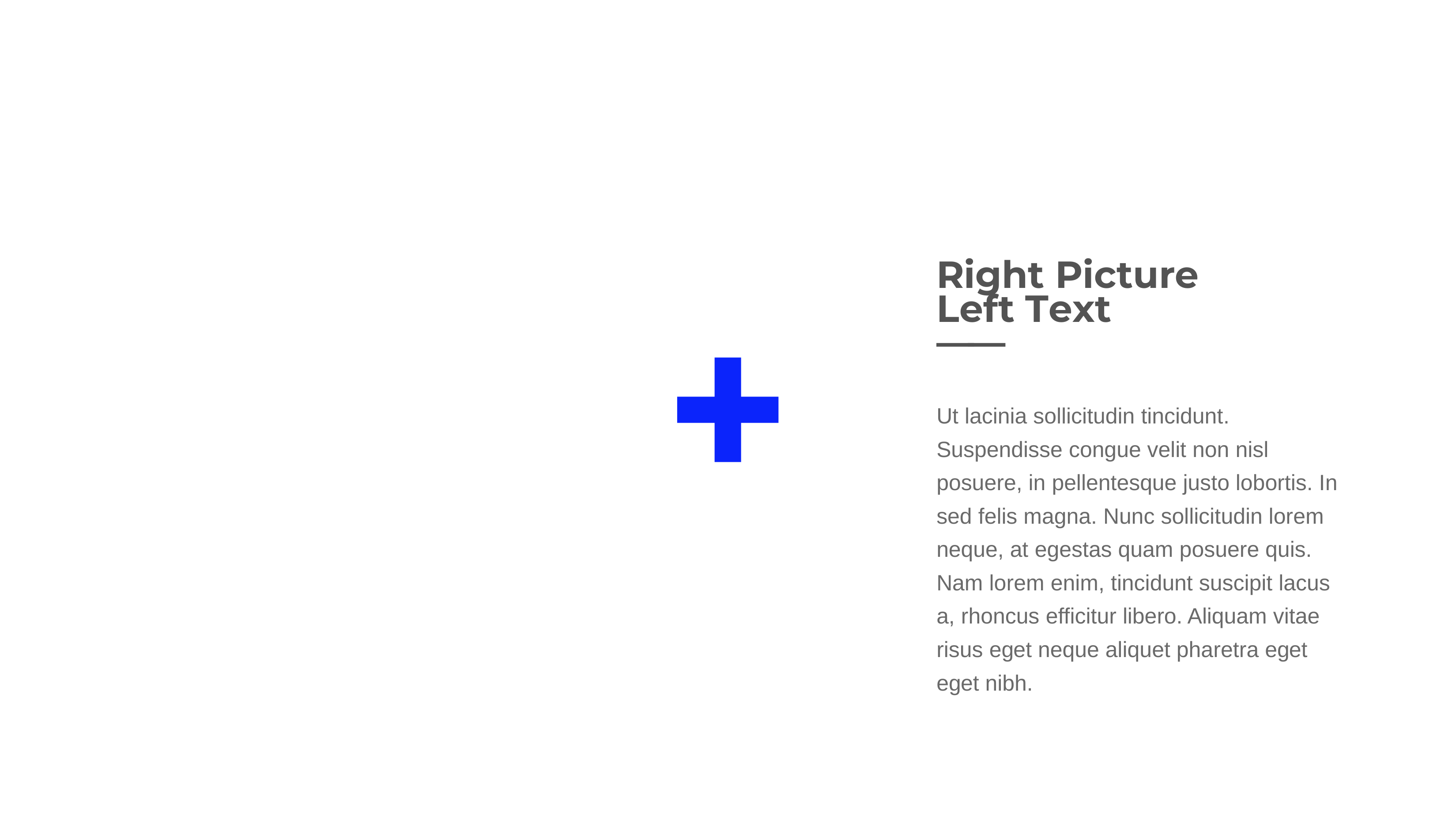

Right Picture
Left Text
——

Ut lacinia sollicitudin tincidunt. Suspendisse congue velit non nisl posuere, in pellentesque justo lobortis. In sed felis magna. Nunc sollicitudin lorem neque, at egestas quam posuere quis. Nam lorem enim, tincidunt suscipit lacus a, rhoncus efficitur libero. Aliquam vitae risus eget neque aliquet pharetra eget eget nibh.